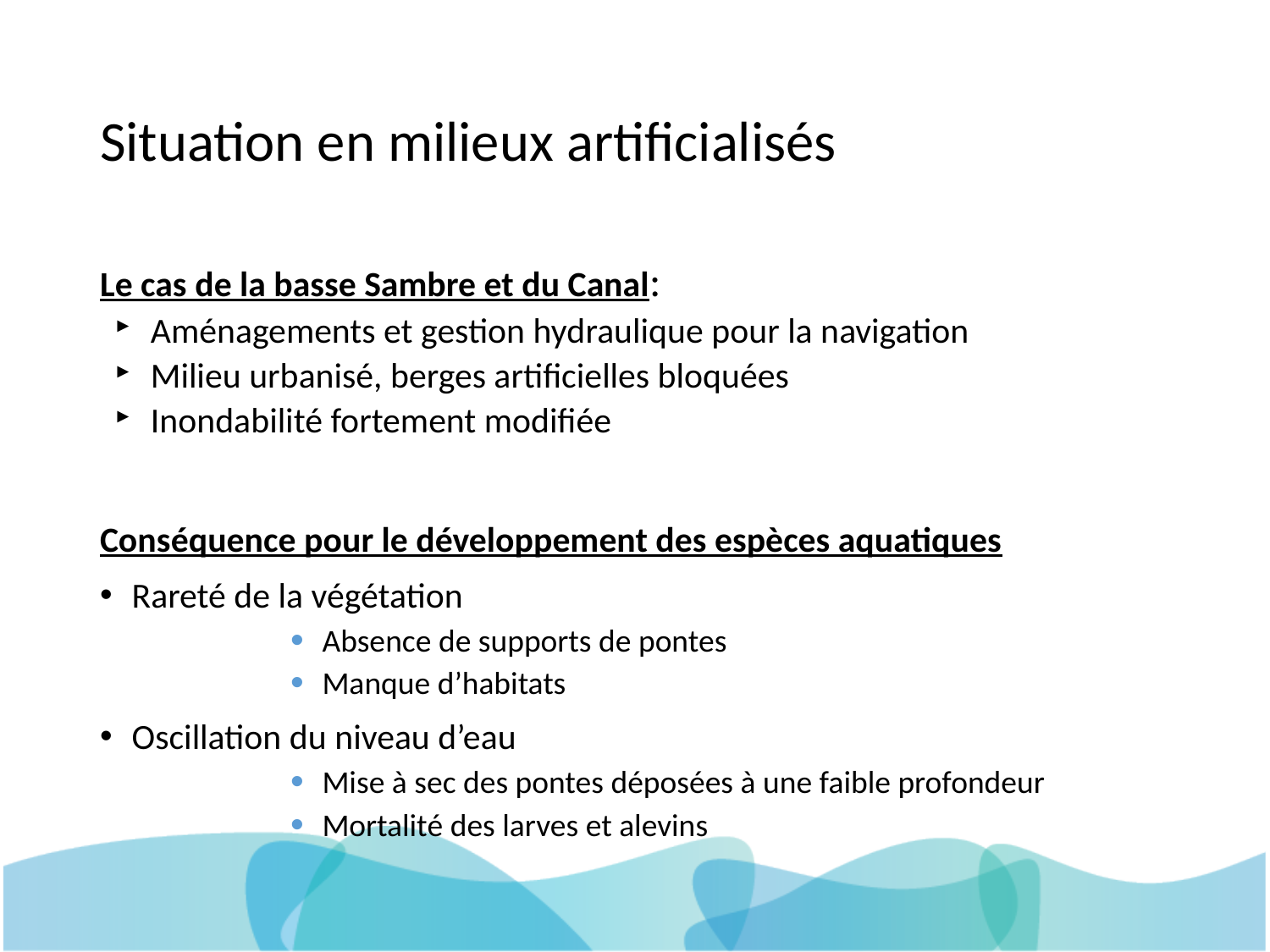

# Situation en milieux artificialisés
Le cas de la basse Sambre et du Canal:
Aménagements et gestion hydraulique pour la navigation
Milieu urbanisé, berges artificielles bloquées
Inondabilité fortement modifiée

Conséquence pour le développement des espèces aquatiques
Rareté de la végétation
Absence de supports de pontes
Manque d’habitats
Oscillation du niveau d’eau
Mise à sec des pontes déposées à une faible profondeur
Mortalité des larves et alevins